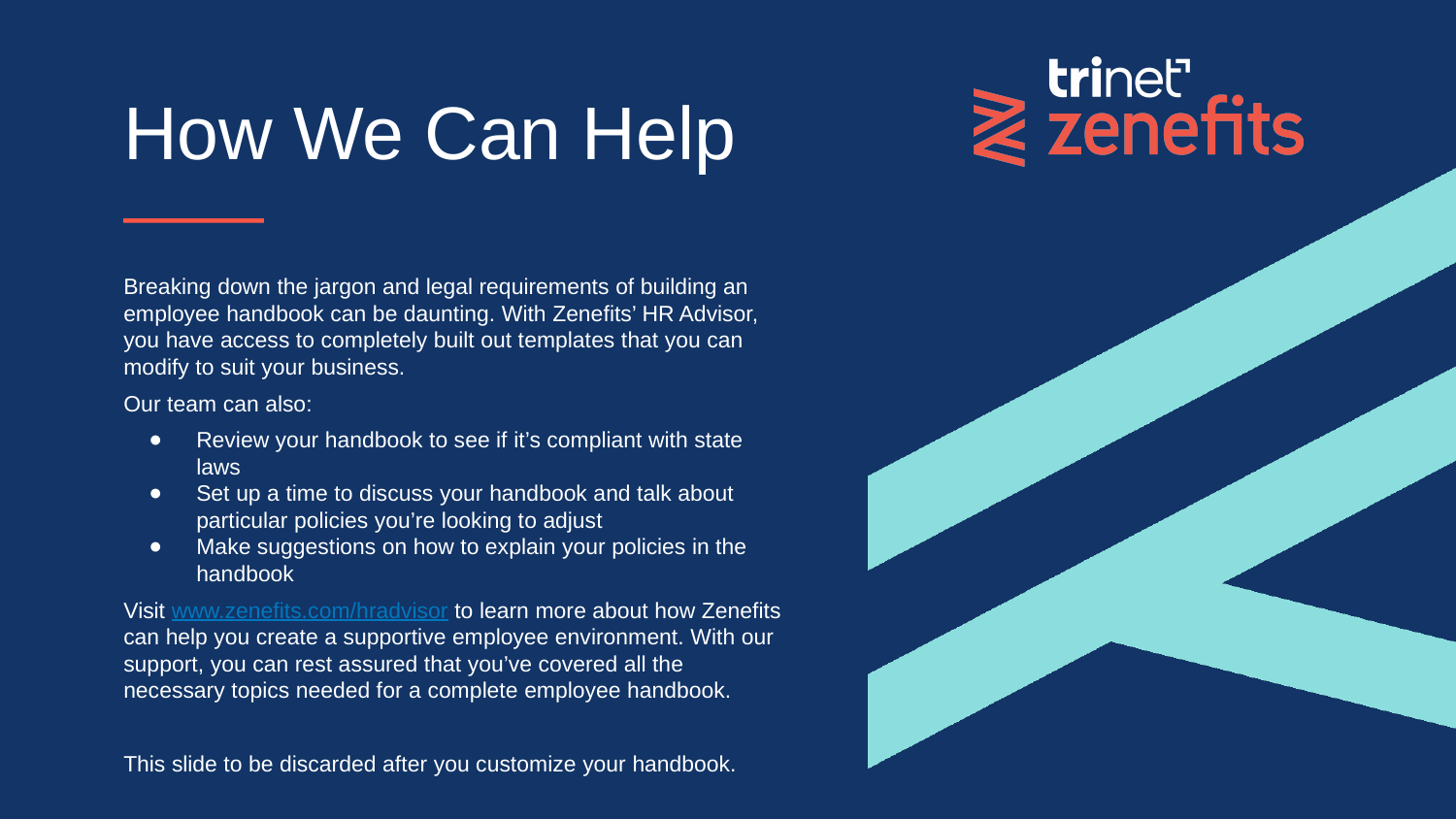

# How We Can Help

Breaking down the jargon and legal requirements of building an employee handbook can be daunting. With Zenefits’ HR Advisor, you have access to completely built out templates that you can modify to suit your business.
Our team can also:
Review your handbook to see if it’s compliant with state laws
Set up a time to discuss your handbook and talk about particular policies you’re looking to adjust
Make suggestions on how to explain your policies in the handbook
Visit www.zenefits.com/hradvisor to learn more about how Zenefits can help you create a supportive employee environment. With our support, you can rest assured that you’ve covered all the necessary topics needed for a complete employee handbook.

This slide to be discarded after you customize your handbook.